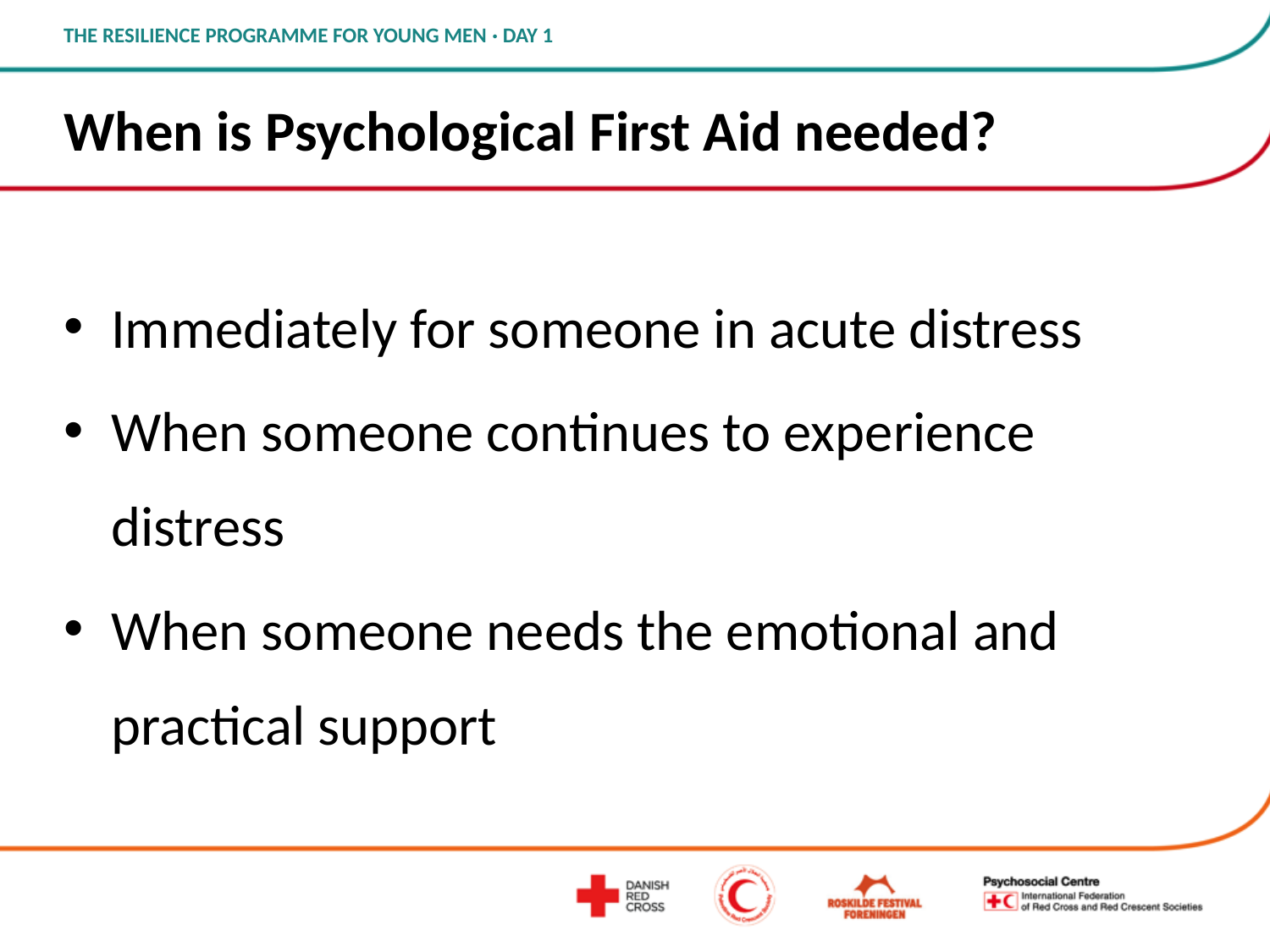

# When is Psychological First Aid needed?
Immediately for someone in acute distress
When someone continues to experience distress
When someone needs the emotional and practical support